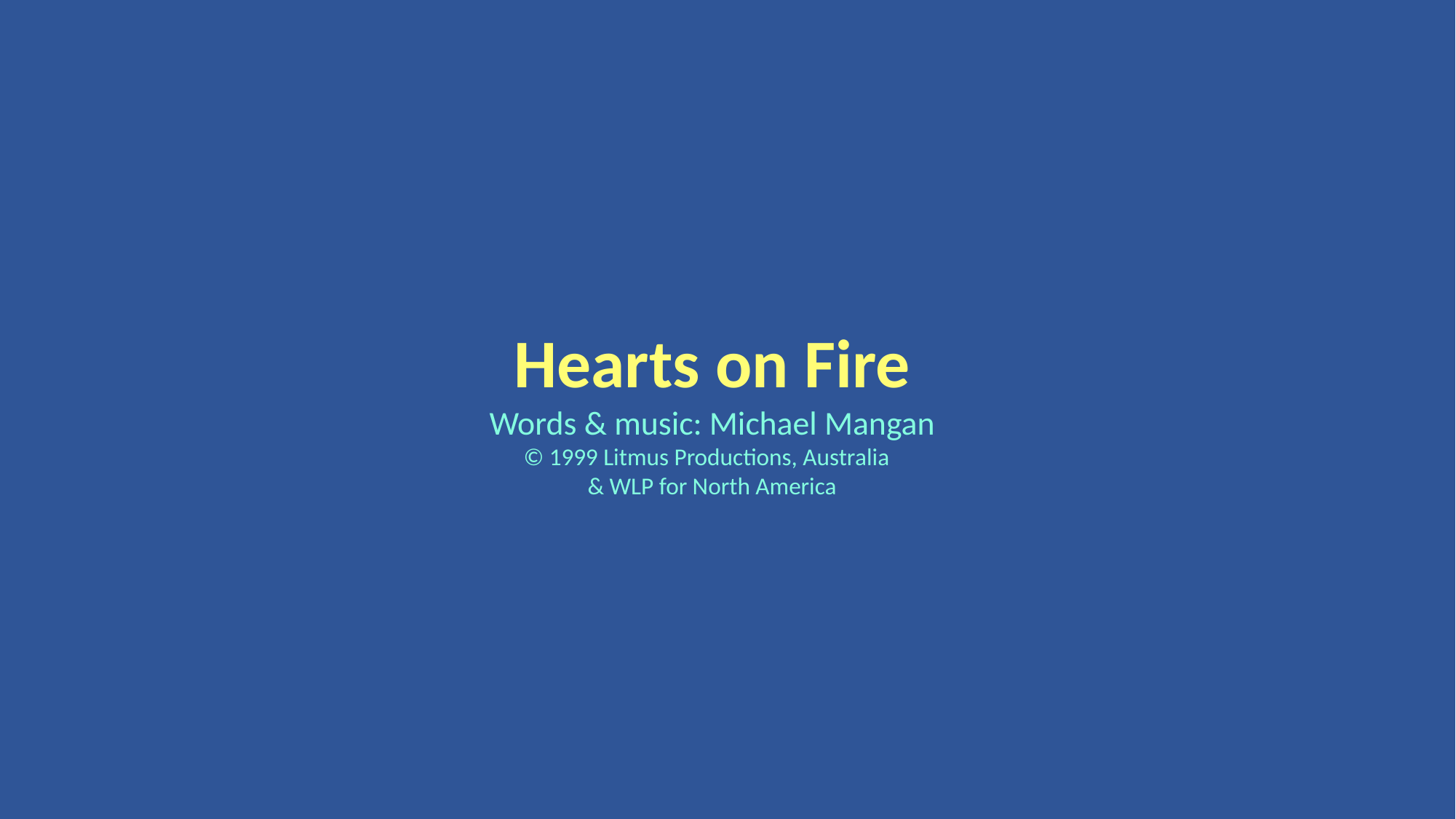

Hearts on Fire
Words & music: Michael Mangan
© 1999 Litmus Productions, Australia
& WLP for North America